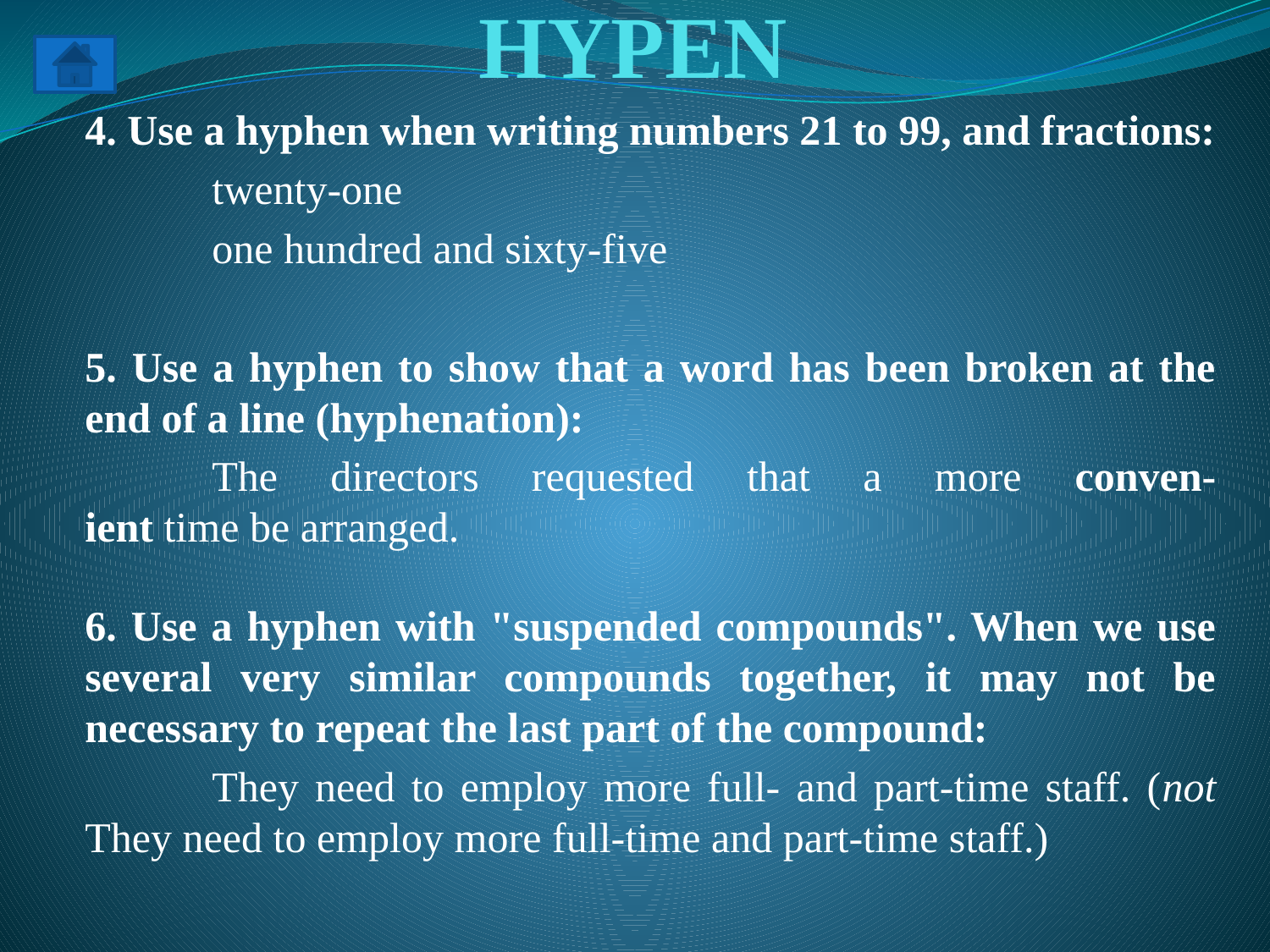

# HYPEN

4. Use a hyphen when writing numbers 21 to 99, and fractions:
	twenty-one
	one hundred and sixty-five

5. Use a hyphen to show that a word has been broken at the end of a line (hyphenation):
	The directors requested that a more conven-
ient time be arranged.

6. Use a hyphen with "suspended compounds". When we use several very similar compounds together, it may not be necessary to repeat the last part of the compound:
	They need to employ more full- and part-time staff. (not They need to employ more full-time and part-time staff.)